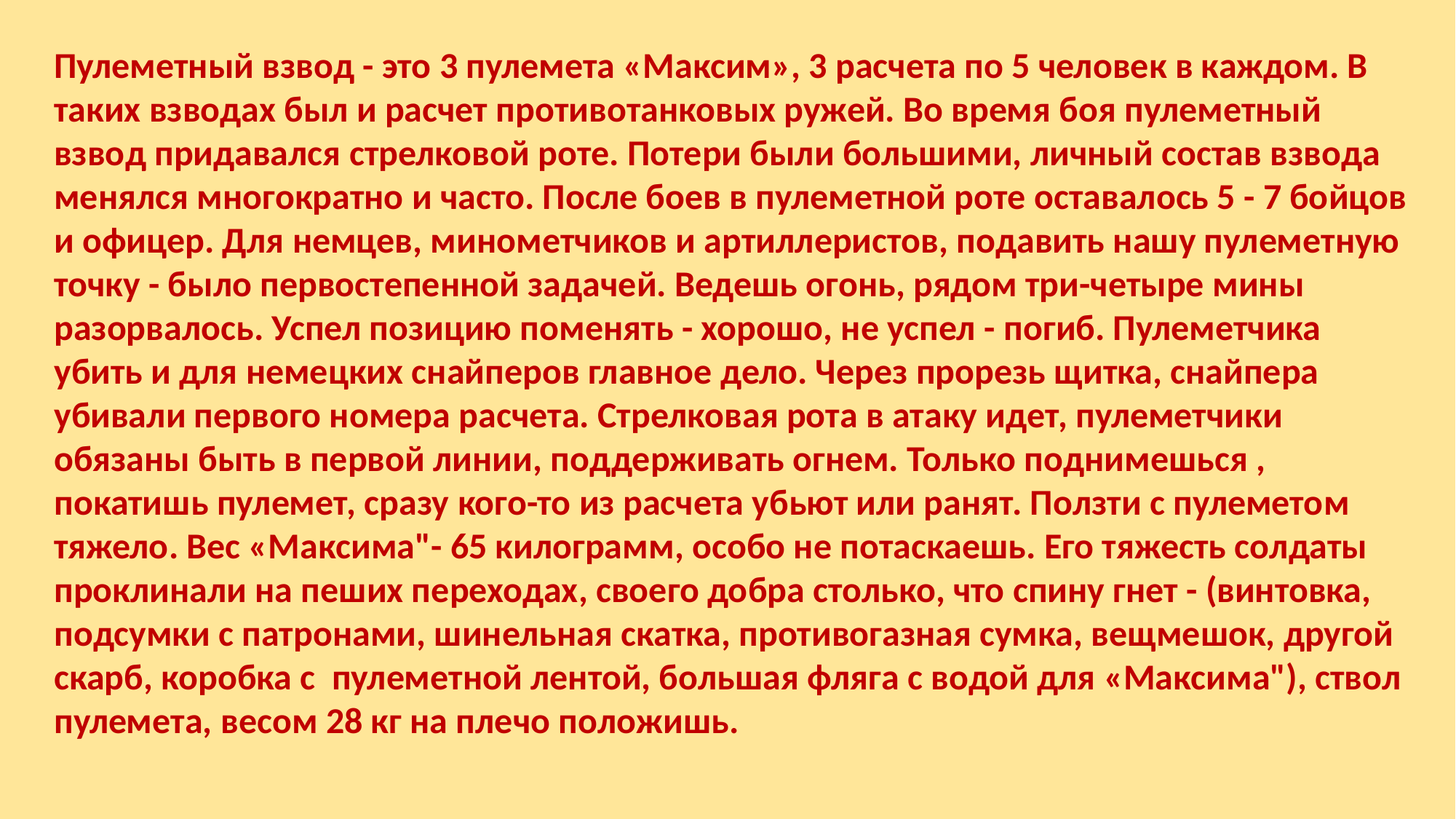

Пулеметный взвод - это 3 пулемета «Максим», 3 расчета по 5 человек в каждом. В таких взводах был и расчет противотанковых ружей. Во время боя пулеметный взвод придавался стрелковой роте. Потери были большими, личный состав взвода менялся многократно и часто. После боев в пулеметной роте оставалось 5 - 7 бойцов и офицер. Для немцев, минометчиков и артиллеристов, подавить нашу пулеметную точку - было первостепенной задачей. Ведешь огонь, рядом три-четыре мины разорвалось. Успел позицию поменять - хорошо, не успел - погиб. Пулеметчика убить и для немецких снайперов главное дело. Через прорезь щитка, снайпера убивали первого номера расчета. Стрелковая рота в атаку идет, пулеметчики обязаны быть в первой линии, поддерживать огнем. Только поднимешься , покатишь пулемет, сразу кого-то из расчета убьют или ранят. Ползти с пулеметом тяжело. Вес «Максима"- 65 килограмм, особо не потаскаешь. Его тяжесть солдаты проклинали на пеших переходах, своего добра столько, что спину гнет - (винтовка, подсумки с патронами, шинельная скатка, противогазная сумка, вещмешок, другой скарб, коробка с  пулеметной лентой, большая фляга с водой для «Максима"), ствол пулемета, весом 28 кг на плечо положишь.